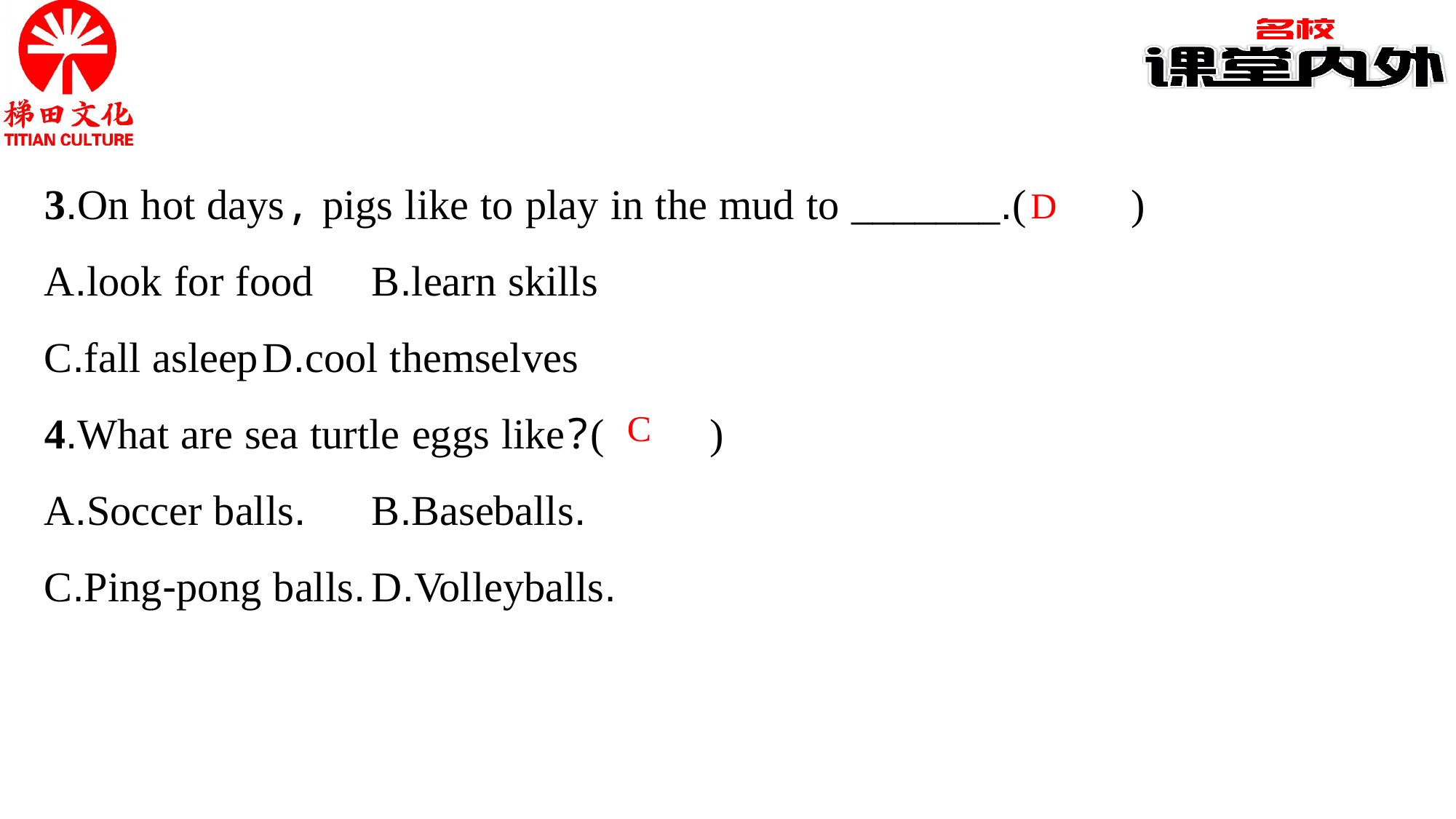

3.On hot days, pigs like to play in the mud to _______.(　　)
A.look for food	B.learn skills
C.fall asleep	D.cool themselves
4.What are sea turtle eggs like?(　　)
A.Soccer balls.	B.Baseballs.
C.Ping-pong balls.	D.Volleyballs.
D
C